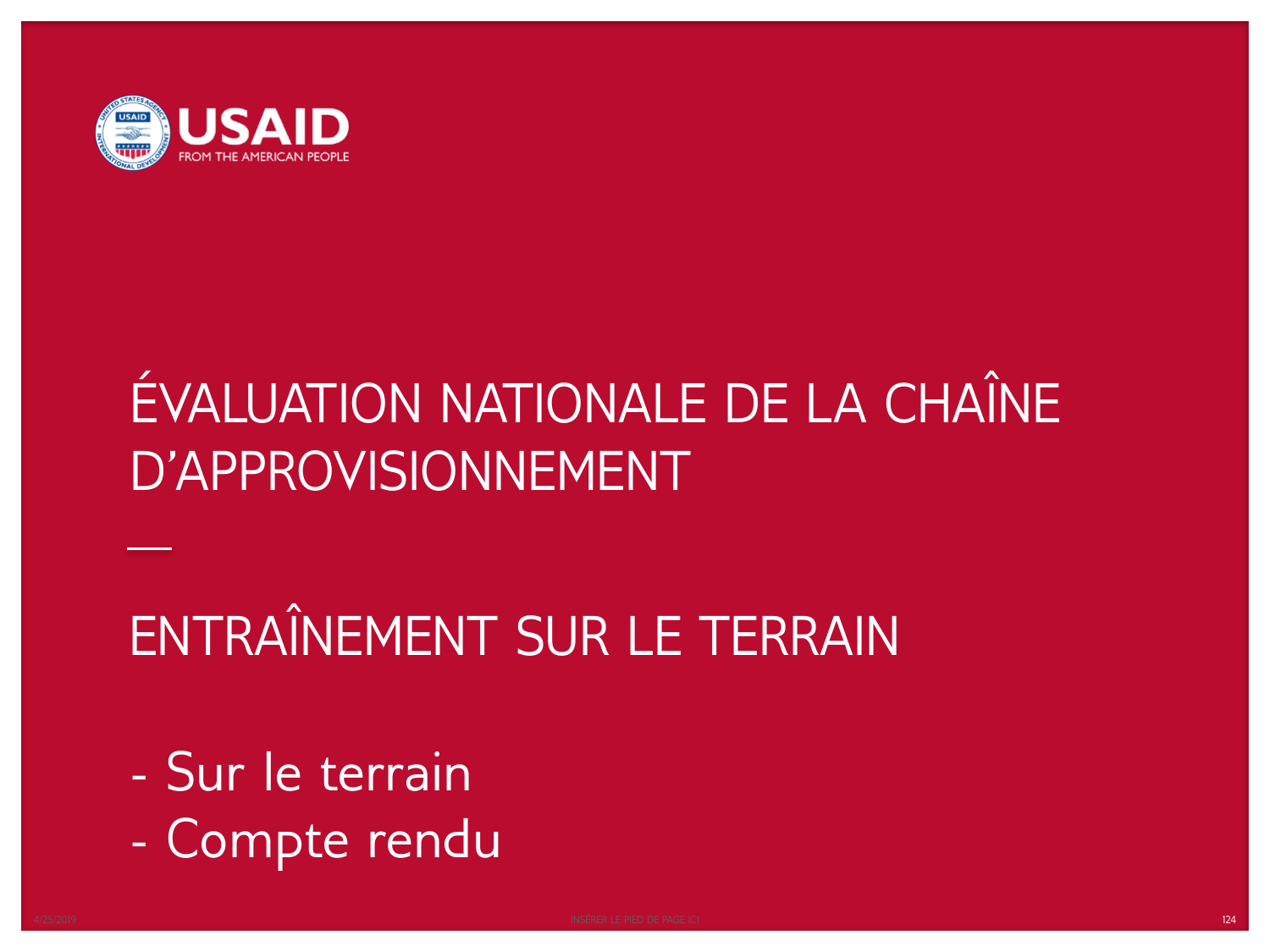

4/25/2019
INSÉRER LE PIED DE PAGE ICI
# ENTRAÎNEMENT SUR LE TERRAIN - Sur le terrain - Compte rendu
124